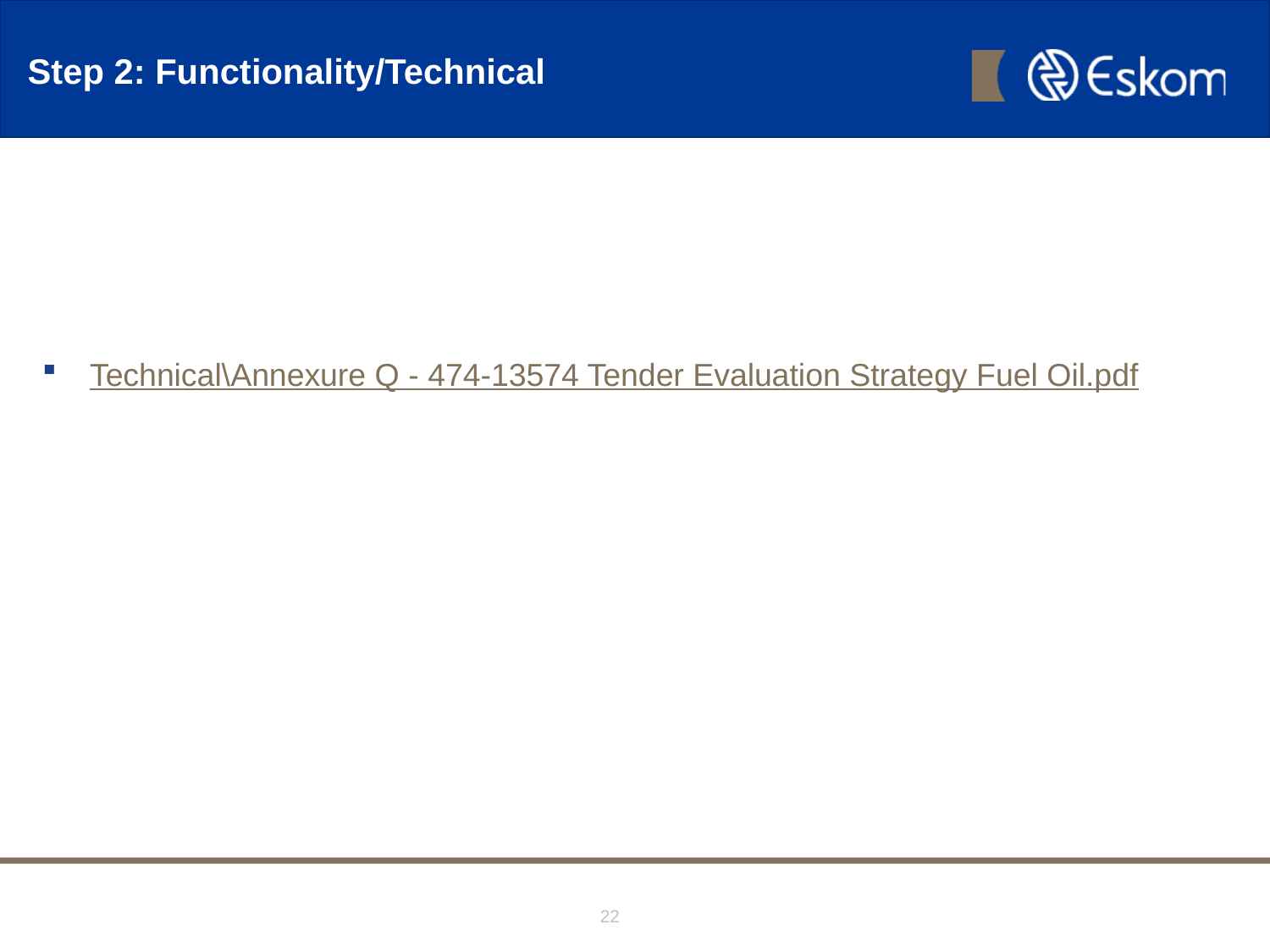

# Step 2: Functionality/Technical

Technical\Annexure Q - 474-13574 Tender Evaluation Strategy Fuel Oil.pdf

22